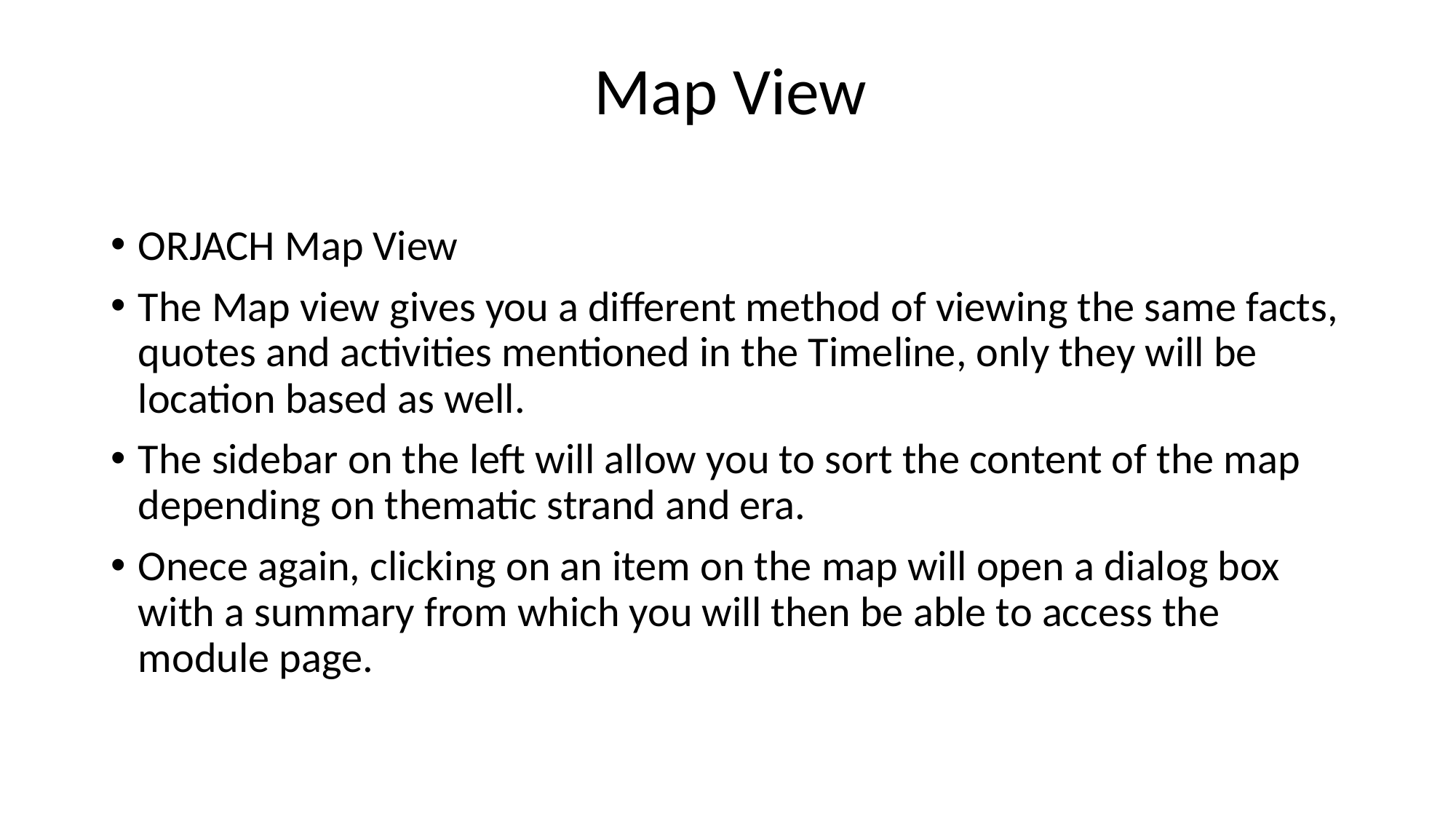

# Map View
ORJACH Map View
The Map view gives you a different method of viewing the same facts, quotes and activities mentioned in the Timeline, only they will be location based as well.
The sidebar on the left will allow you to sort the content of the map depending on thematic strand and era.
Onece again, clicking on an item on the map will open a dialog box with a summary from which you will then be able to access the module page.